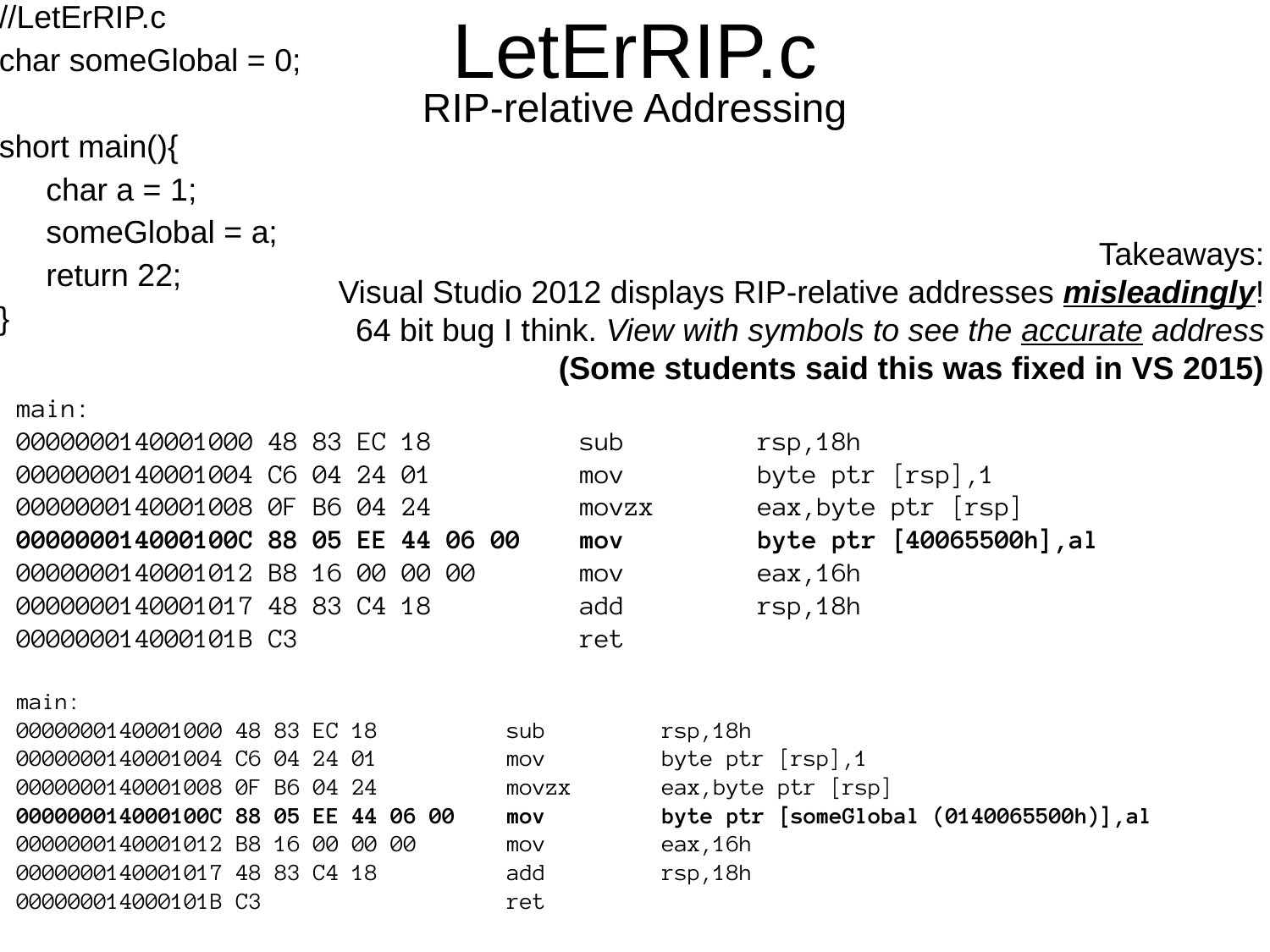

LetErRIP.c
//LetErRIP.c
char someGlobal = 0;

short main(){
	char a = 1;
	someGlobal = a;
	return 22;
}
RIP-relative Addressing
Takeaways:
Visual Studio 2012 displays RIP-relative addresses misleadingly!
64 bit bug I think. View with symbols to see the accurate address
(Some students said this was fixed in VS 2015)
main:
0000000140001000 48 83 EC 18          sub         rsp,18h
0000000140001004 C6 04 24 01          mov         byte ptr [rsp],1
0000000140001008 0F B6 04 24          movzx       eax,byte ptr [rsp]
000000014000100C 88 05 EE 44 06 00    mov         byte ptr [40065500h],al
0000000140001012 B8 16 00 00 00       mov         eax,16h
0000000140001017 48 83 C4 18          add         rsp,18h
000000014000101B C3                   ret

main:
0000000140001000 48 83 EC 18          sub         rsp,18h
0000000140001004 C6 04 24 01          mov         byte ptr [rsp],1
0000000140001008 0F B6 04 24          movzx       eax,byte ptr [rsp]
000000014000100C 88 05 EE 44 06 00    mov         byte ptr [someGlobal (0140065500h)],al
0000000140001012 B8 16 00 00 00       mov         eax,16h
0000000140001017 48 83 C4 18          add         rsp,18h
000000014000101B C3                   ret